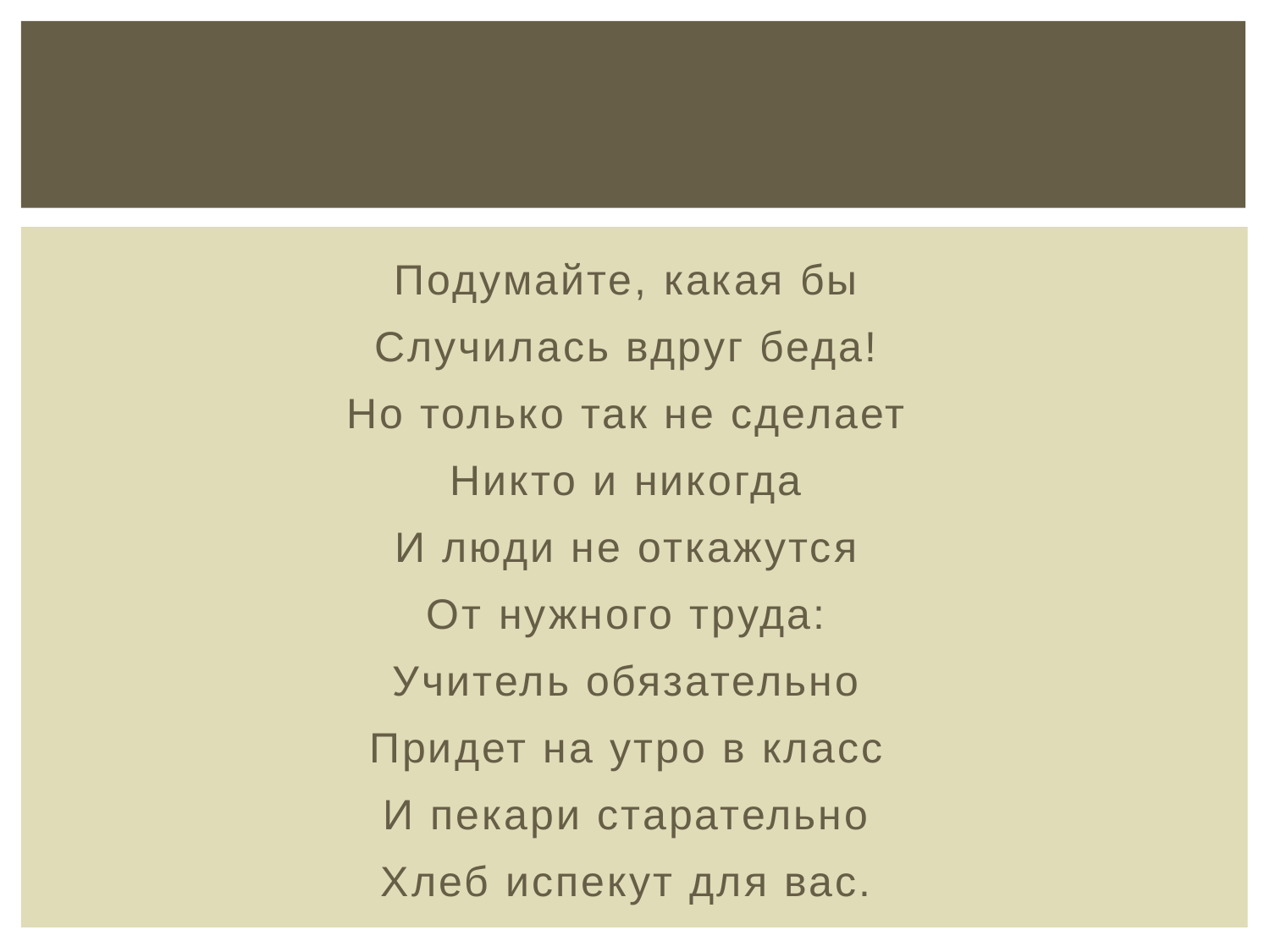

#
Подумайте, какая бы
Случилась вдруг беда!
Но только так не сделает
Никто и никогда
И люди не откажутся
От нужного труда:
Учитель обязательно
Придет на утро в класс
И пекари старательно
Хлеб испекут для вас.